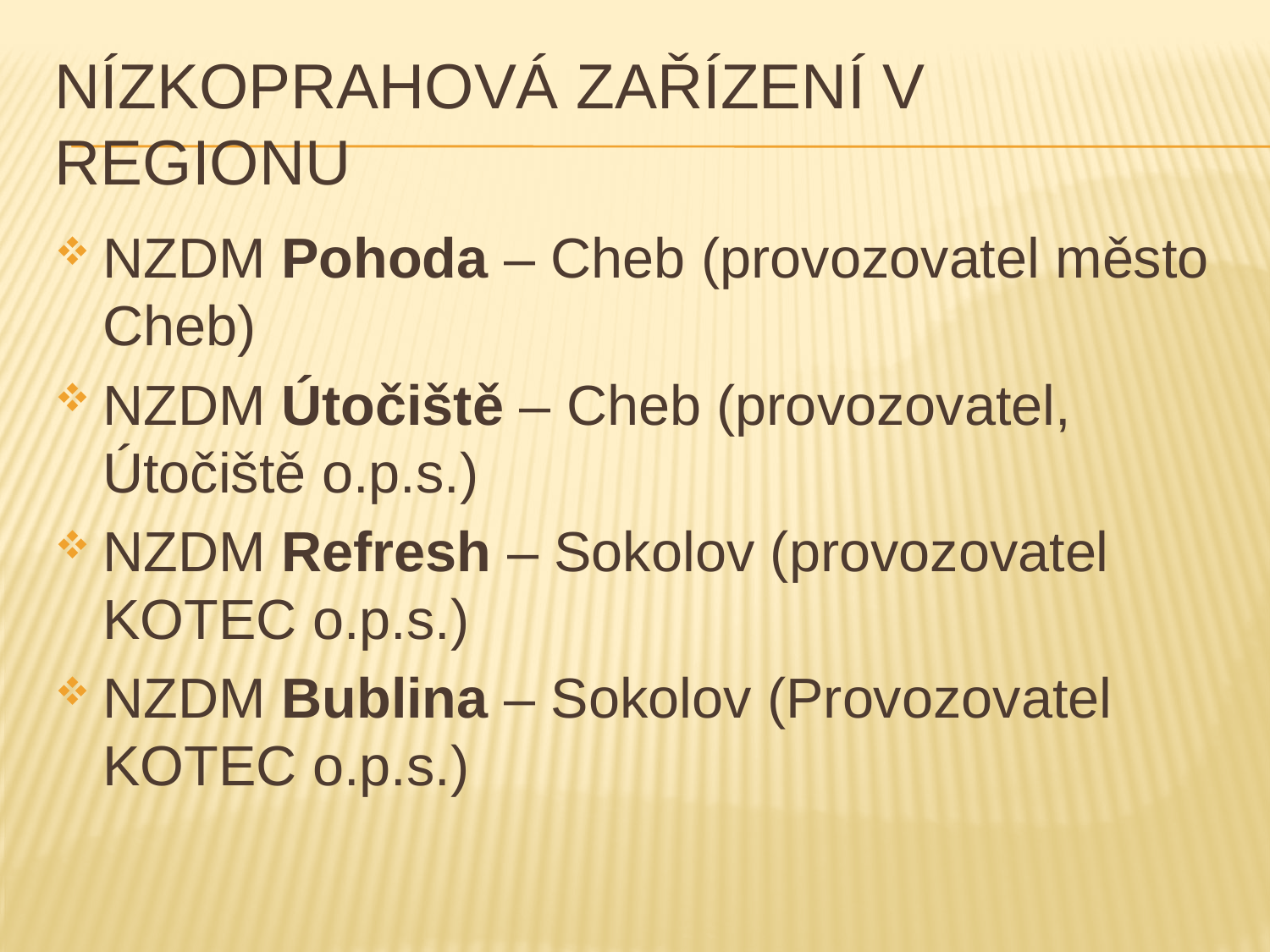

# Nízkoprahová zařízení v regionu
NZDM Pohoda – Cheb (provozovatel město Cheb)
NZDM Útočiště – Cheb (provozovatel, Útočiště o.p.s.)
NZDM Refresh – Sokolov (provozovatel KOTEC o.p.s.)
NZDM Bublina – Sokolov (Provozovatel KOTEC o.p.s.)